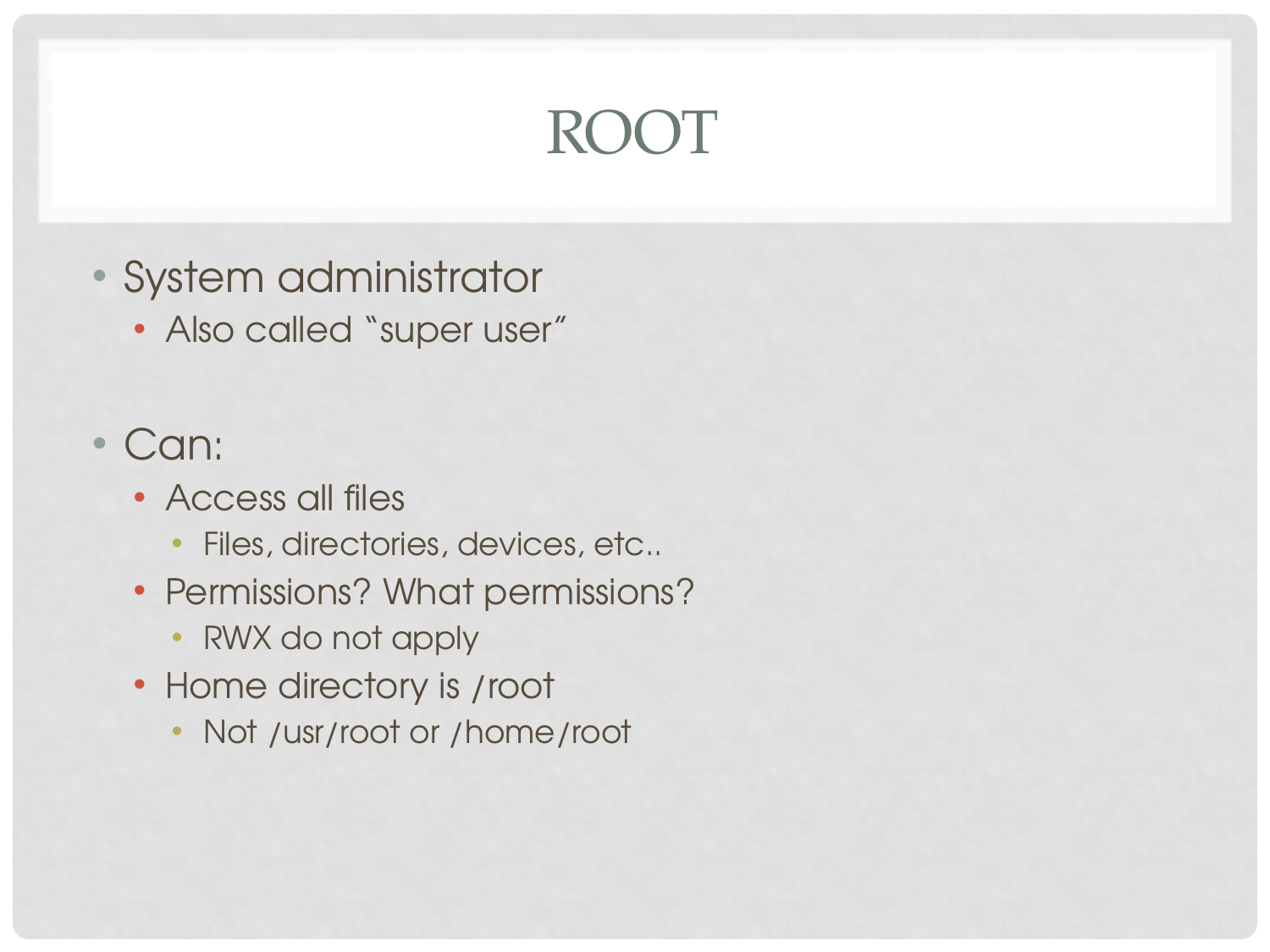

# root
System administrator
Also called “super user”

Can:
Access all files
Files, directories, devices, etc..
Permissions? What permissions?
RWX do not apply
Home directory is /root
Not /usr/root or /home/root